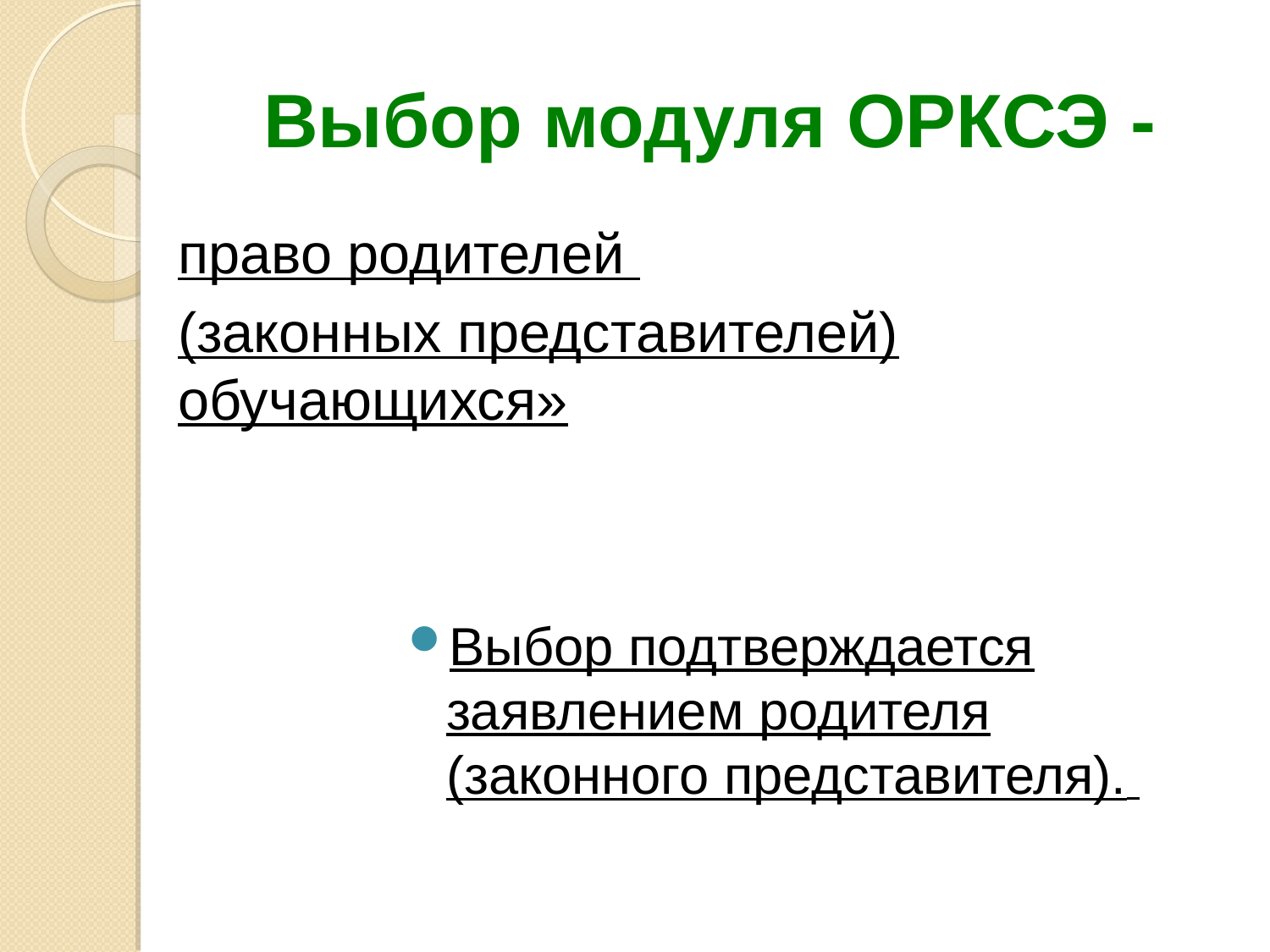

Выбор модуля ОРКСЭ -
	право родителей
	(законных представителей) обучающихся»
Выбор подтверждается заявлением родителя (законного представителя).